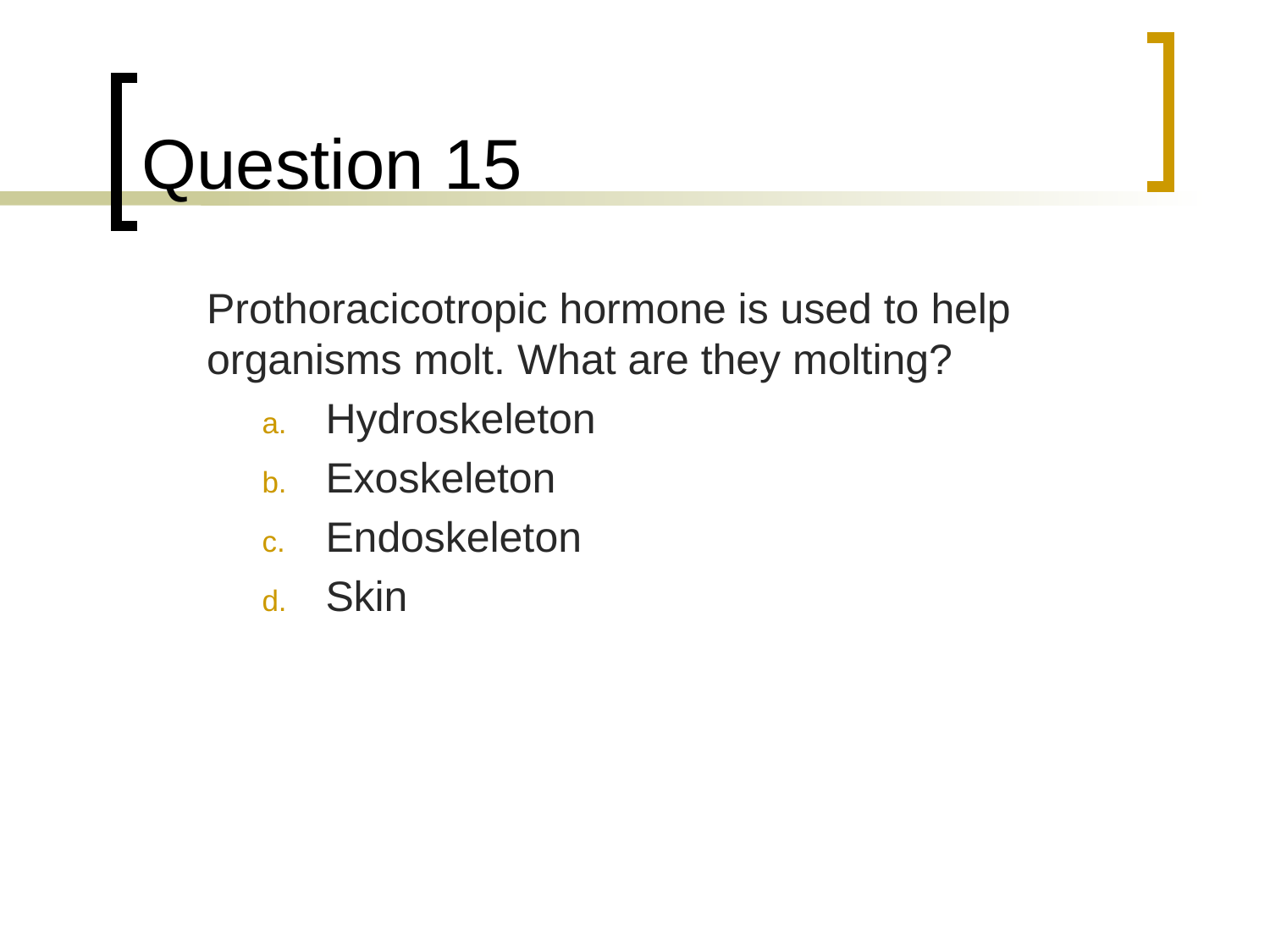

# Question 15
	Prothoracicotropic hormone is used to help organisms molt. What are they molting?
Hydroskeleton
Exoskeleton
Endoskeleton
Skin